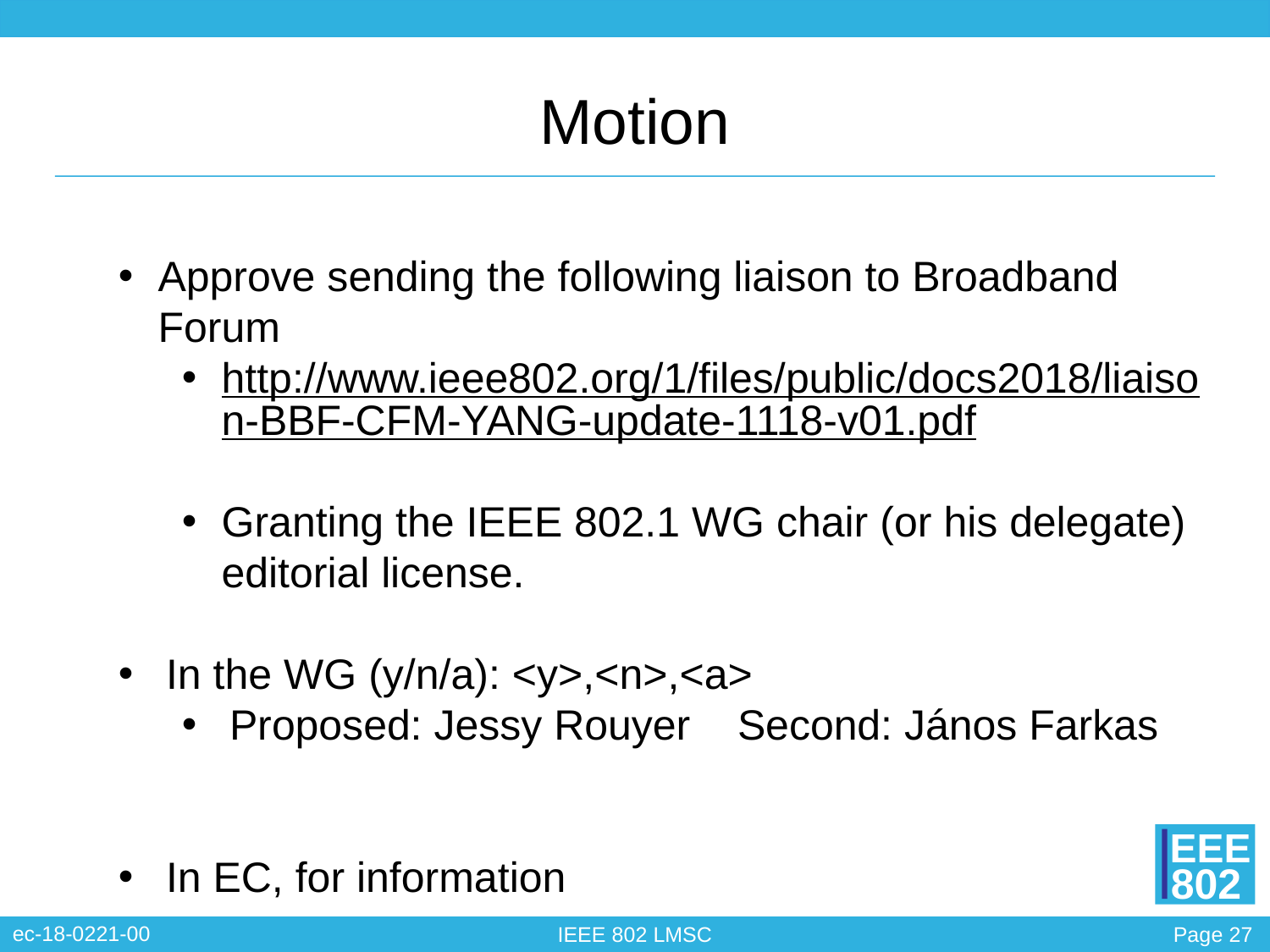

# Motion
Approve sending the following liaison to Broadband Forum
http://www.ieee802.org/1/files/public/docs2018/liaison-BBF-CFM-YANG-update-1118-v01.pdf
Granting the IEEE 802.1 WG chair (or his delegate) editorial license.

In the WG (y/n/a): <y>,<n>,<a>
Proposed: Jessy Rouyer	Second: János Farkas

In EC, for information